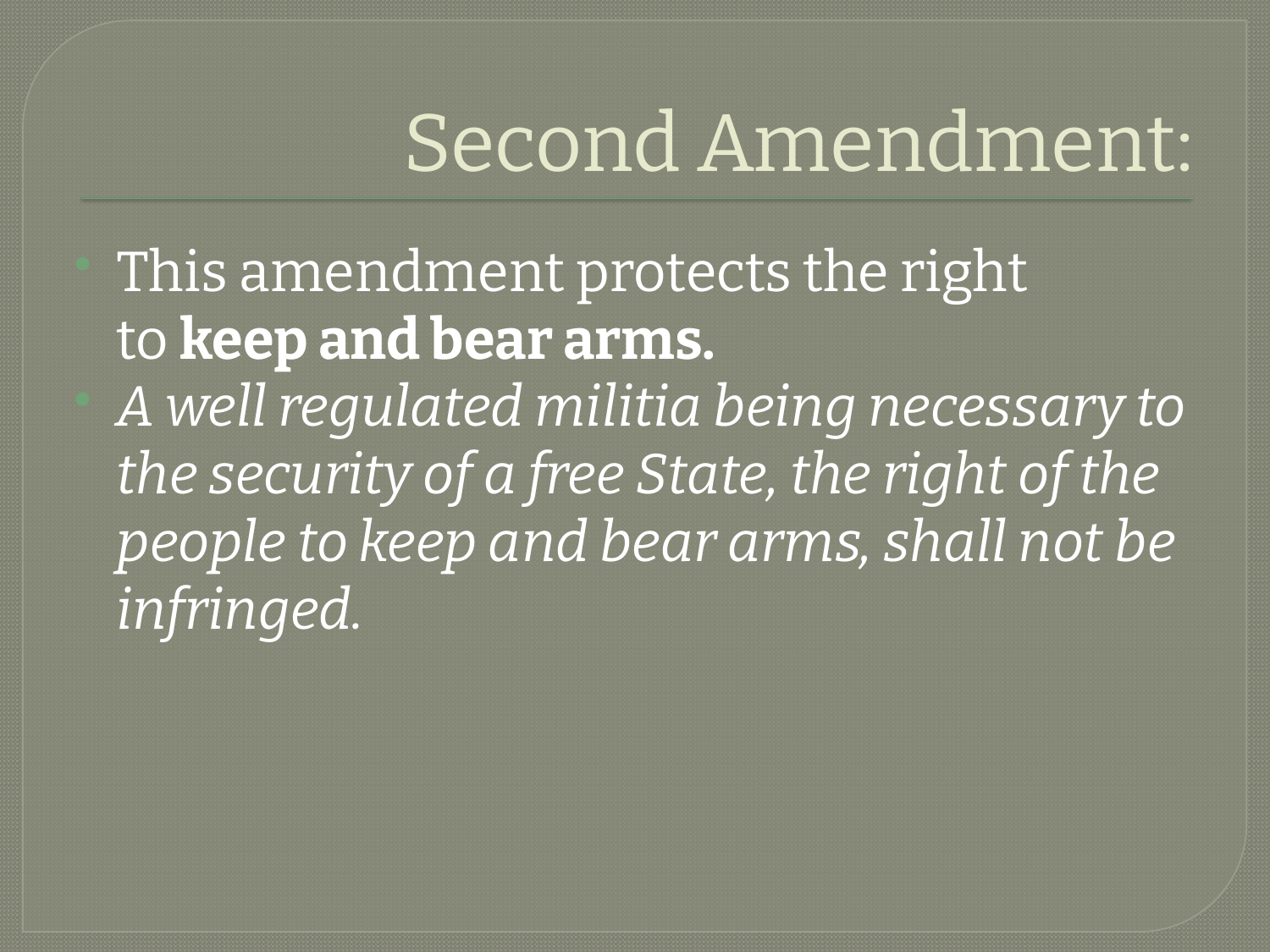

# Second Amendment:
This amendment protects the right to keep and bear arms.
A well regulated militia being necessary to the security of a free State, the right of the people to keep and bear arms, shall not be infringed.